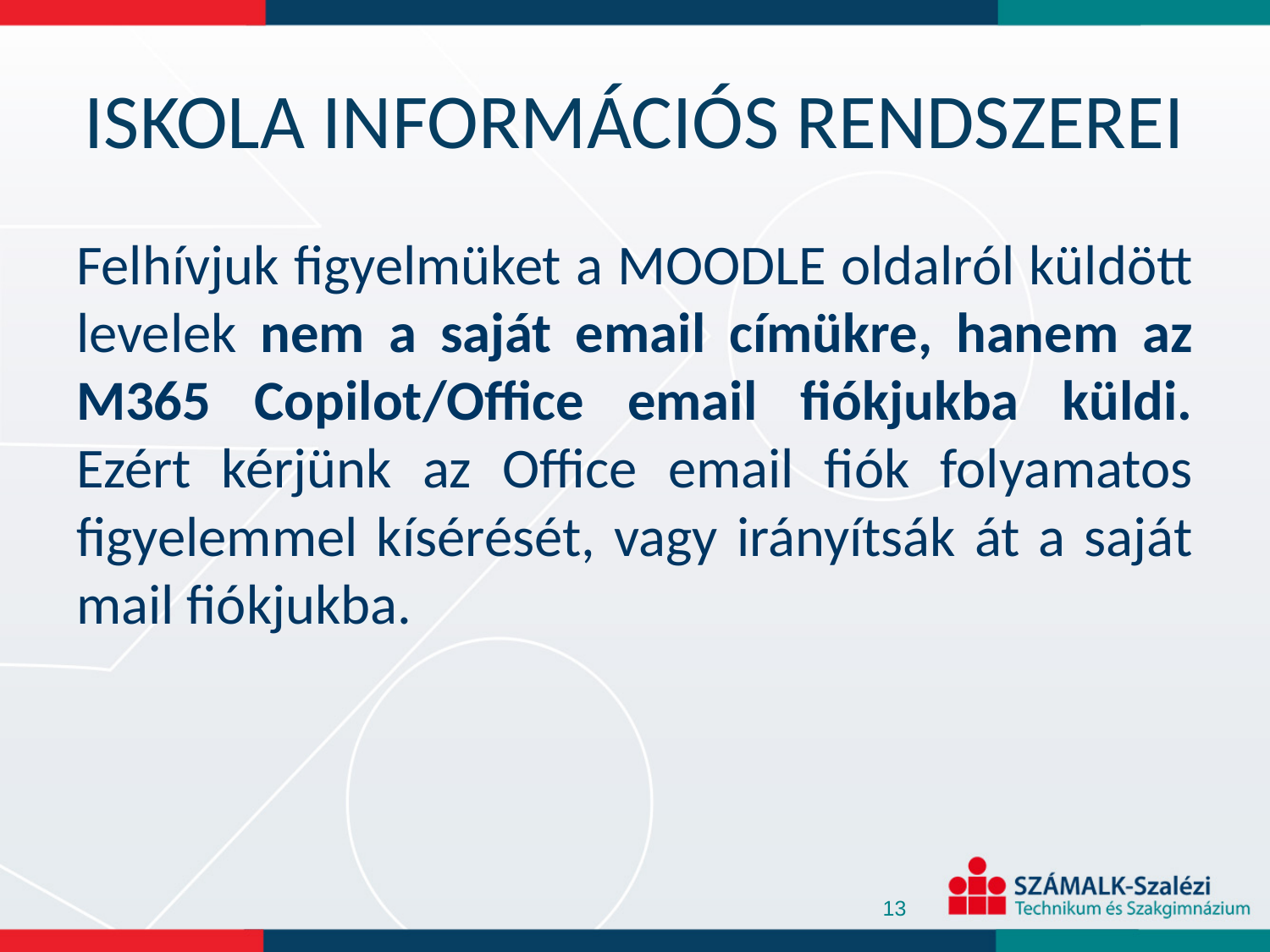

# ISKOLA INFORMÁCIÓS RENDSZEREI
Felhívjuk figyelmüket a MOODLE oldalról küldött levelek nem a saját email címükre, hanem az M365 Copilot/Office email fiókjukba küldi. Ezért kérjünk az Office email fiók folyamatos figyelemmel kísérését, vagy irányítsák át a saját mail fiókjukba.

13